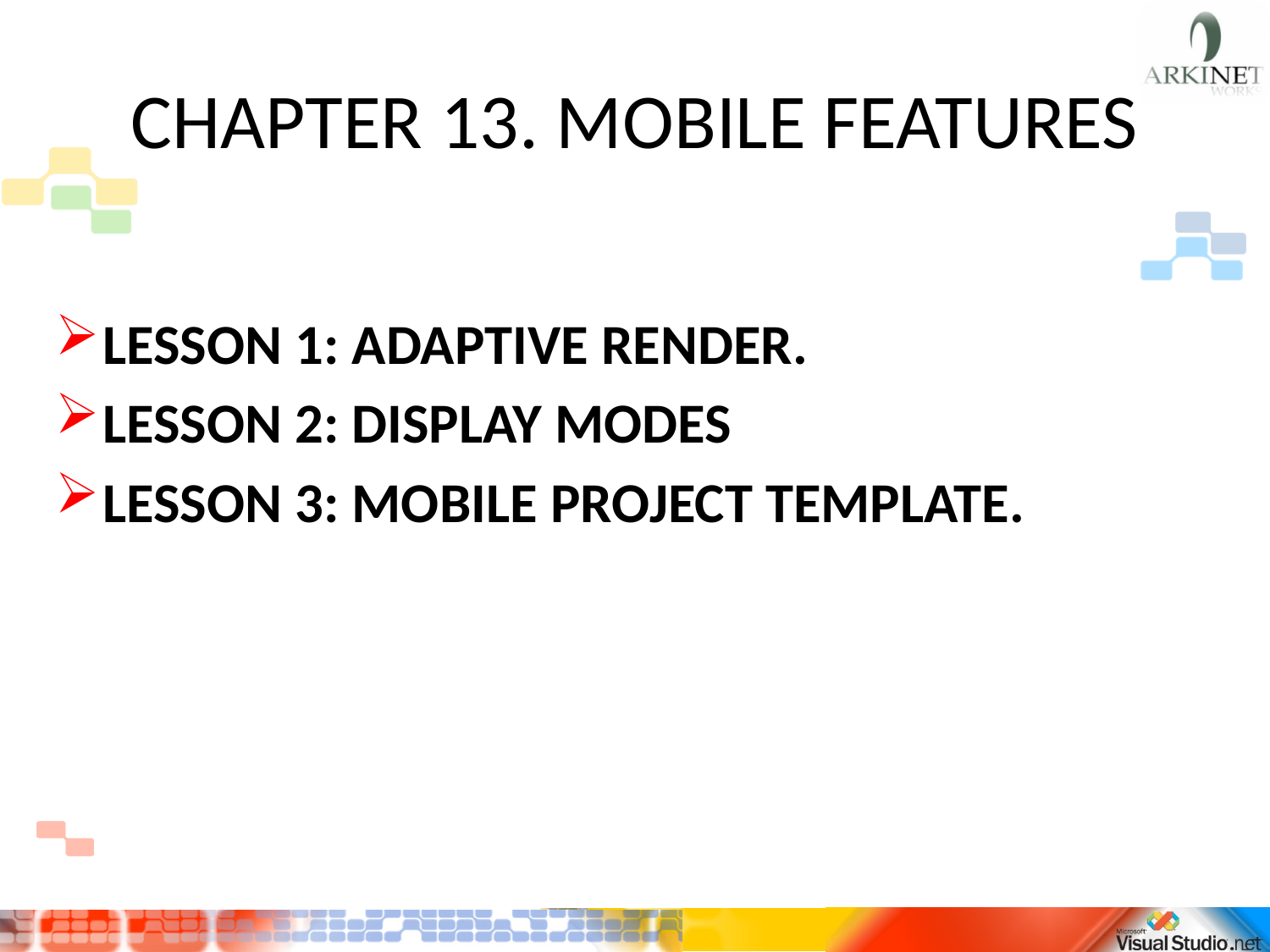

# CHAPTER 13. MOBILE FEATURES

LESSON 1: ADAPTIVE RENDER.
LESSON 2: DISPLAY MODES
LESSON 3: MOBILE PROJECT TEMPLATE.